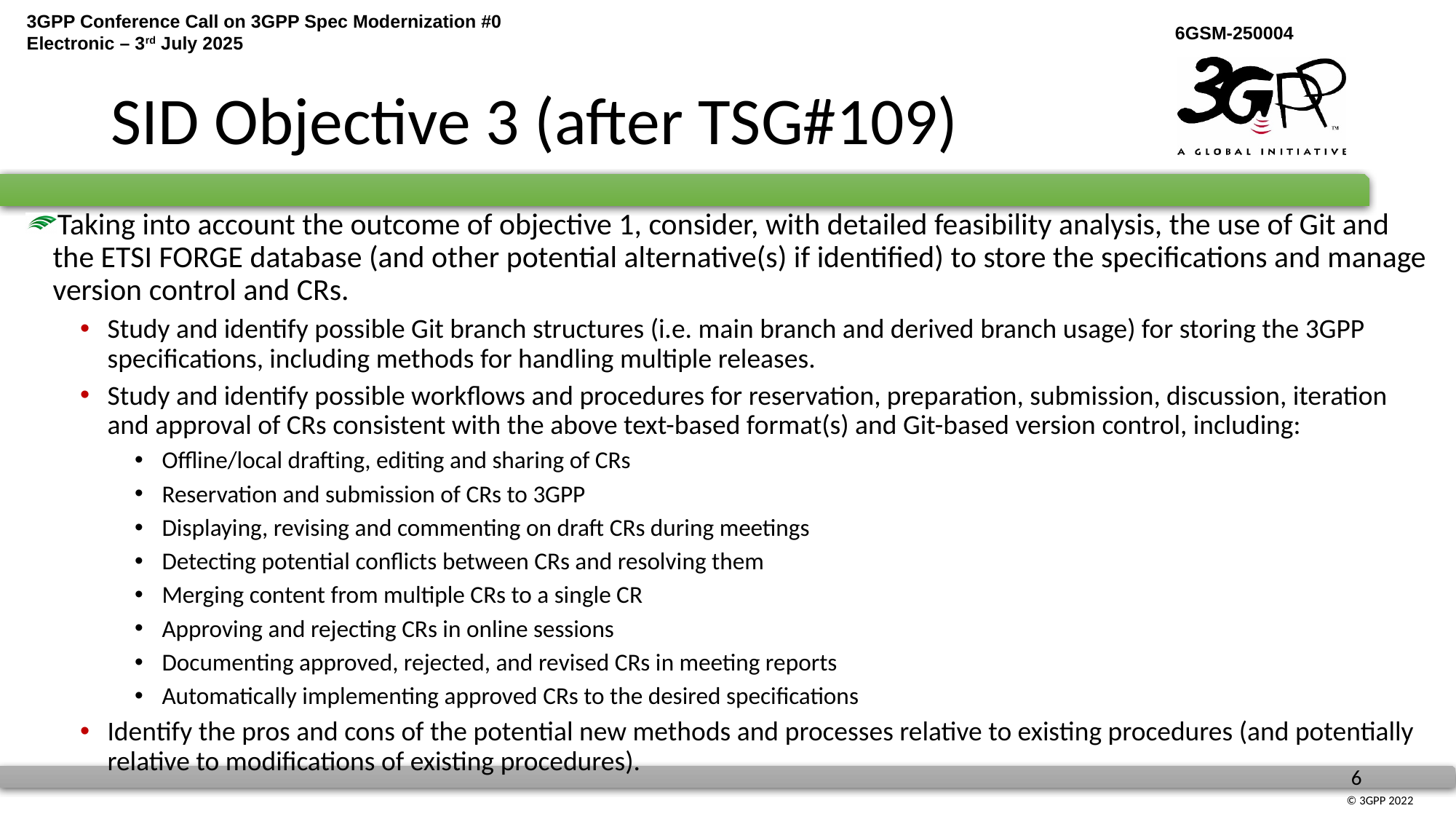

# SID Objective 3 (after TSG#109)
Taking into account the outcome of objective 1, consider, with detailed feasibility analysis, the use of Git and the ETSI FORGE database (and other potential alternative(s) if identified) to store the specifications and manage version control and CRs.
Study and identify possible Git branch structures (i.e. main branch and derived branch usage) for storing the 3GPP specifications, including methods for handling multiple releases.
Study and identify possible workflows and procedures for reservation, preparation, submission, discussion, iteration and approval of CRs consistent with the above text-based format(s) and Git-based version control, including:
Offline/local drafting, editing and sharing of CRs
Reservation and submission of CRs to 3GPP
Displaying, revising and commenting on draft CRs during meetings
Detecting potential conflicts between CRs and resolving them
Merging content from multiple CRs to a single CR
Approving and rejecting CRs in online sessions
Documenting approved, rejected, and revised CRs in meeting reports
Automatically implementing approved CRs to the desired specifications
Identify the pros and cons of the potential new methods and processes relative to existing procedures (and potentially relative to modifications of existing procedures).